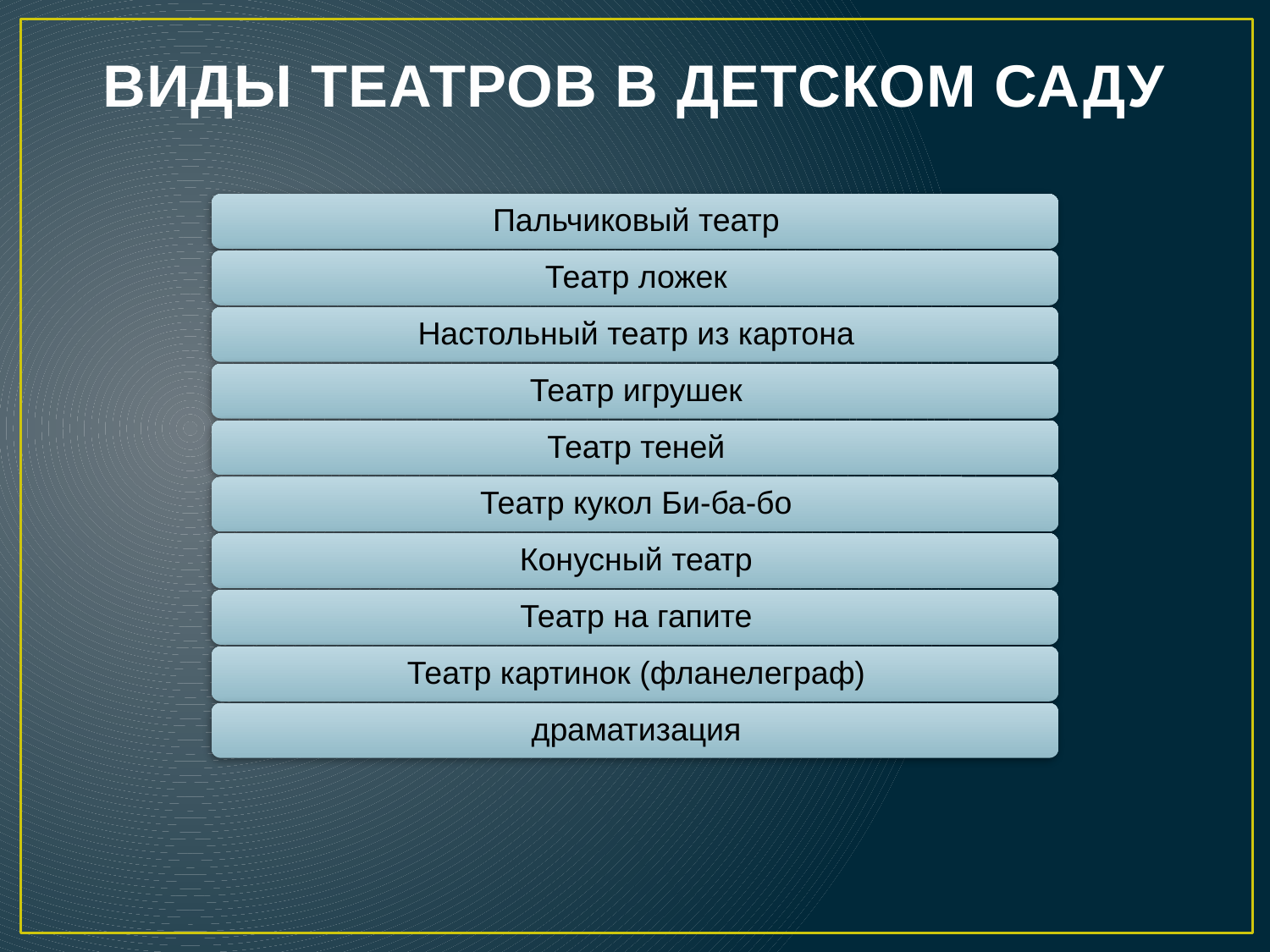

# ВИДЫ ТЕАТРОВ В ДЕТСКОМ САДУ
Пальчиковый театр
Театр ложек
Настольный театр из картона
Театр игрушек
Театр теней
Театр кукол Би-ба-бо
Конусный театр
Театр на гапите
Театр картинок (фланелеграф)
драматизация